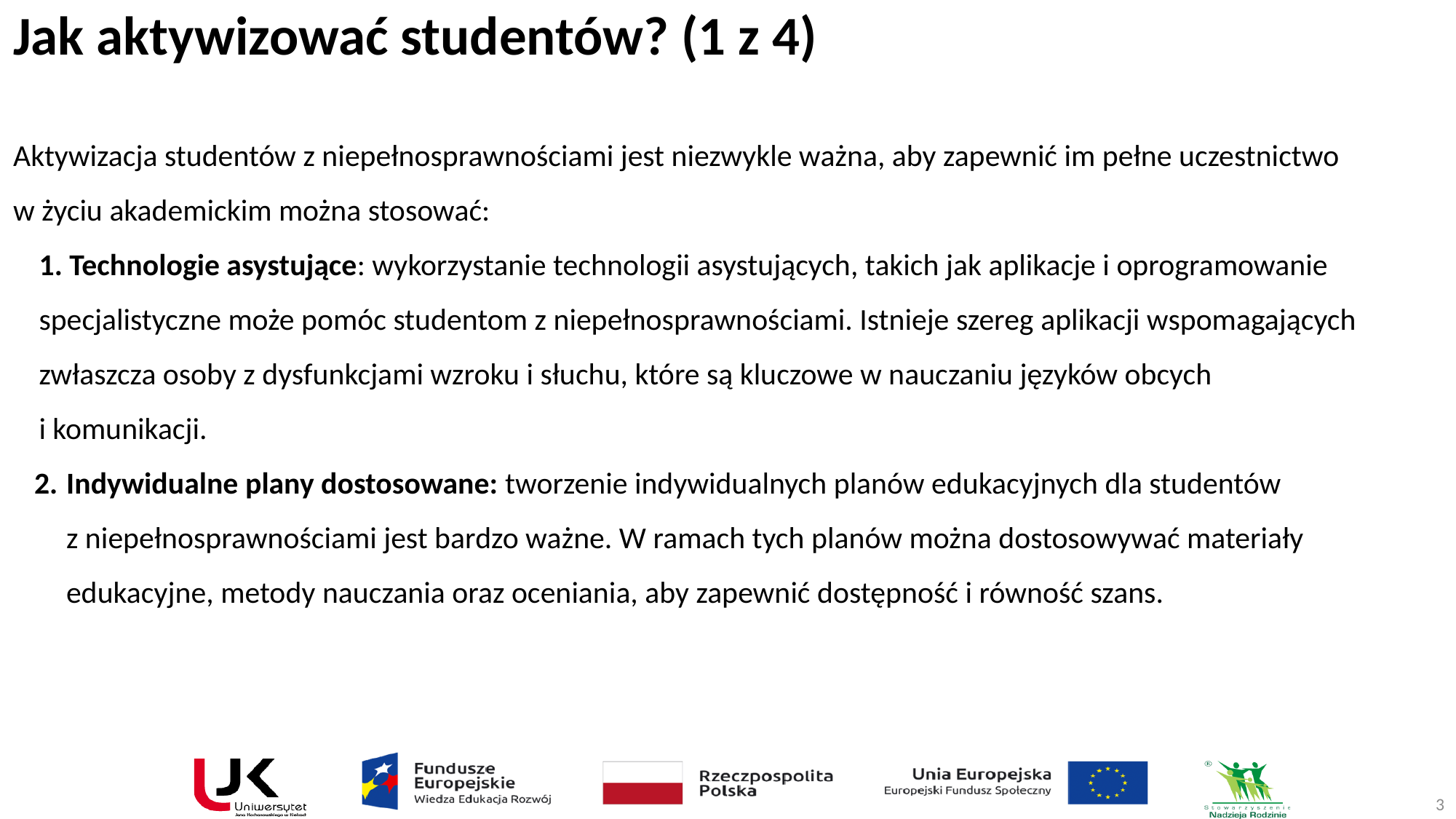

# Jak aktywizować studentów? (1 z 4)
Aktywizacja studentów z niepełnosprawnościami jest niezwykle ważna, aby zapewnić im pełne uczestnictwo
w życiu akademickim można stosować:
1. Technologie asystujące: wykorzystanie technologii asystujących, takich jak aplikacje i oprogramowanie specjalistyczne może pomóc studentom z niepełnosprawnościami. Istnieje szereg aplikacji wspomagających zwłaszcza osoby z dysfunkcjami wzroku i słuchu, które są kluczowe w nauczaniu języków obcych
i komunikacji.
Indywidualne plany dostosowane: tworzenie indywidualnych planów edukacyjnych dla studentów
z niepełnosprawnościami jest bardzo ważne. W ramach tych planów można dostosowywać materiały edukacyjne, metody nauczania oraz oceniania, aby zapewnić dostępność i równość szans.
3